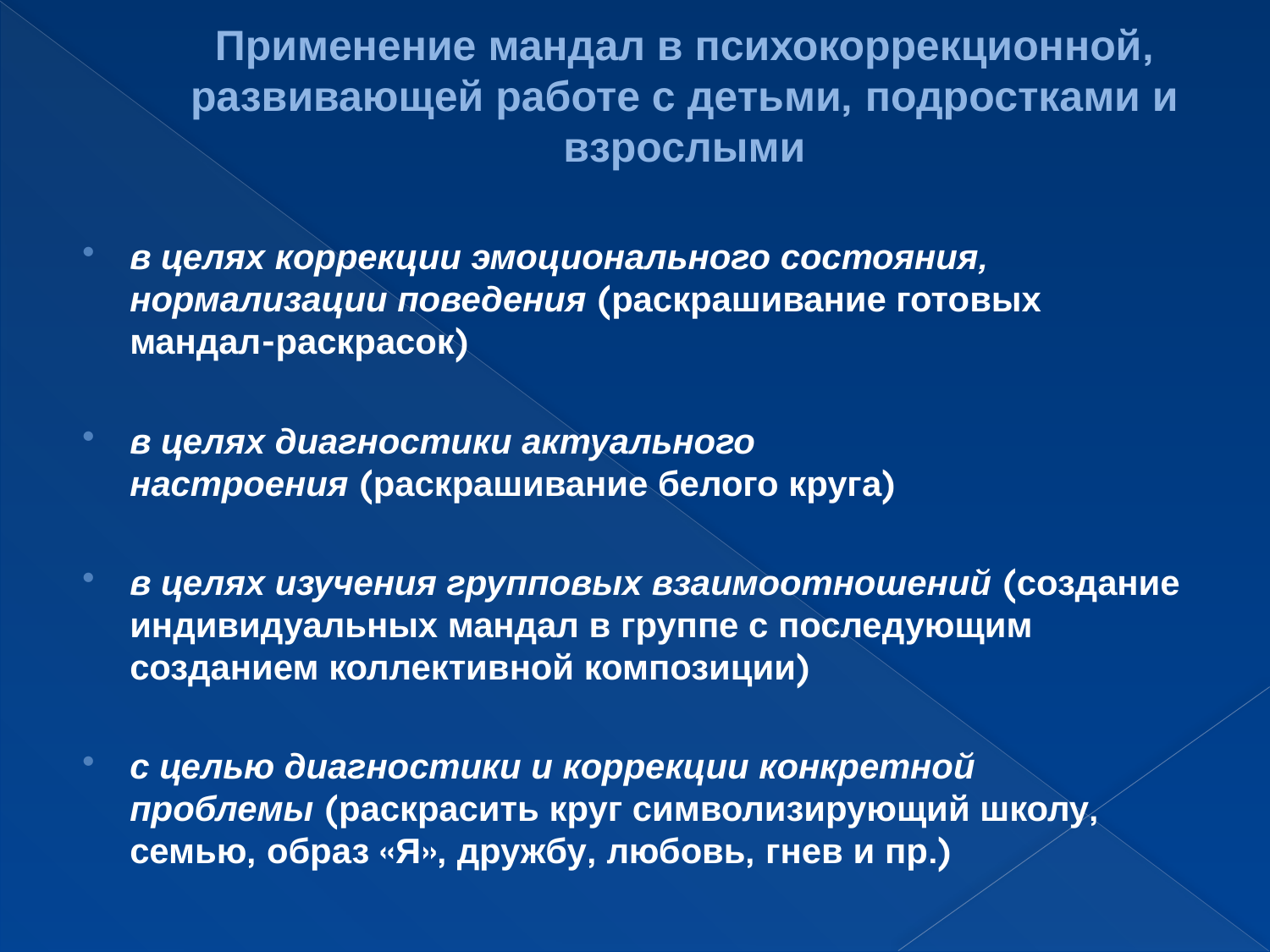

# Применение мандал в психокоррекционной, развивающей работе с детьми, подростками и взрослыми
в целях коррекции эмоционального состояния, нормализации поведения (раскрашивание готовых мандал-раскрасок)

в целях диагностики актуального настроения (раскрашивание белого круга)

в целях изучения групповых взаимоотношений (создание индивидуальных мандал в группе с последующим созданием коллективной композиции)

с целью диагностики и коррекции конкретной проблемы (раскрасить круг символизирующий школу, семью, образ «Я», дружбу, любовь, гнев и пр.)